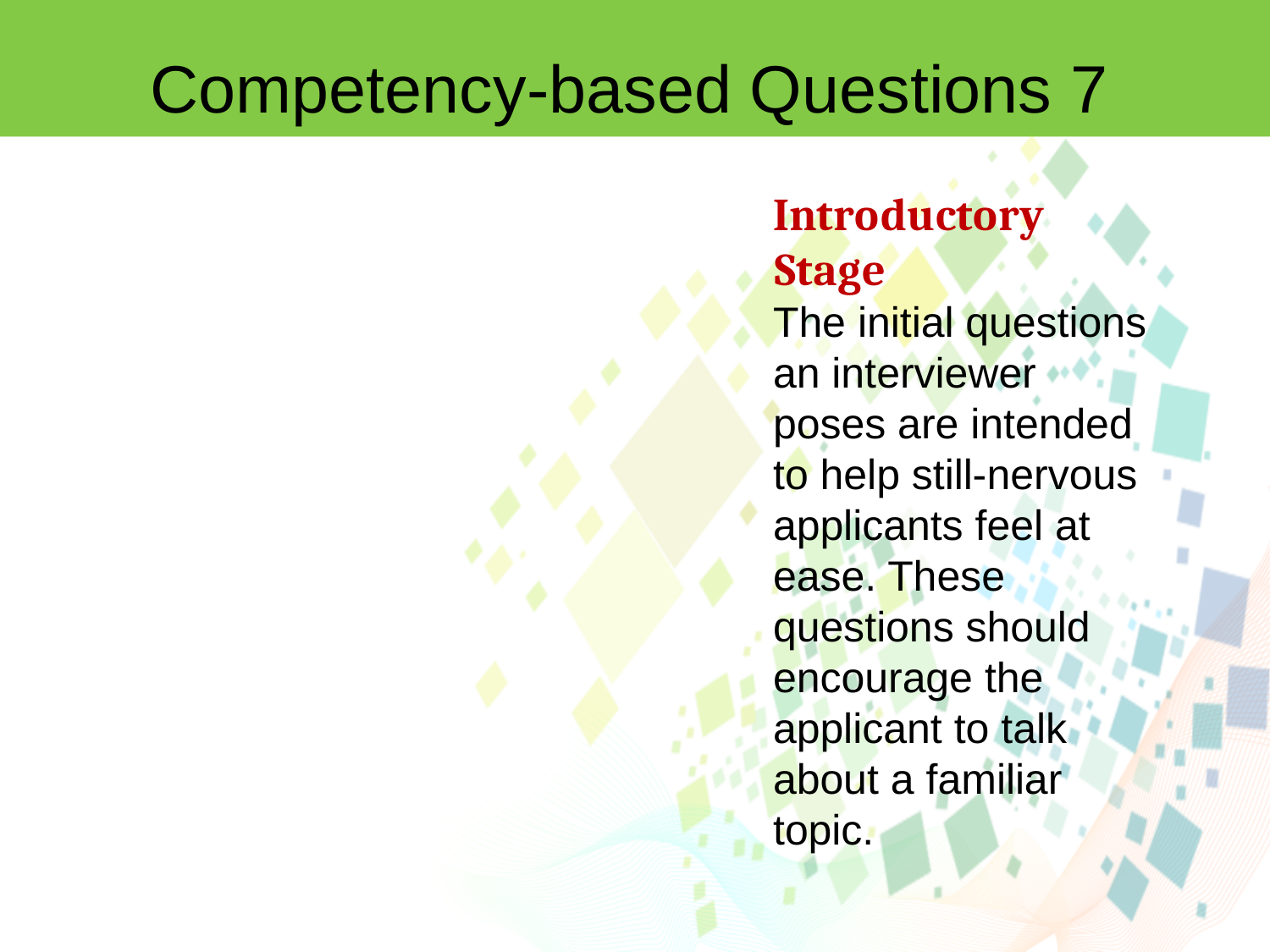

Competency-based Questions 7
Introductory Stage
The initial questions an interviewer poses are intended to help still-nervous applicants feel at ease. These questions should encourage the applicant to talk about a familiar topic.